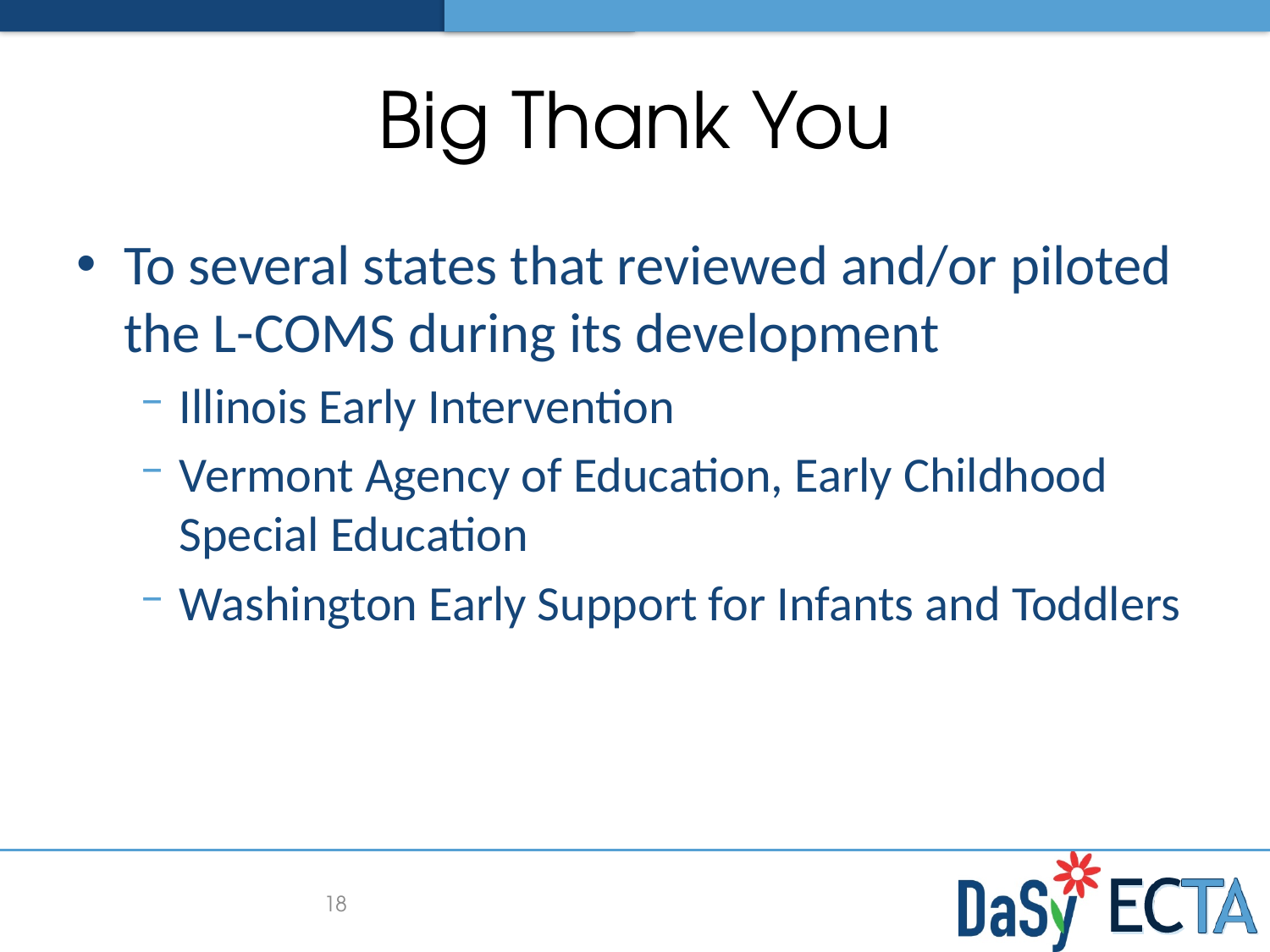

# Big Thank You
To several states that reviewed and/or piloted the L-COMS during its development
Illinois Early Intervention
Vermont Agency of Education, Early Childhood Special Education
Washington Early Support for Infants and Toddlers
18